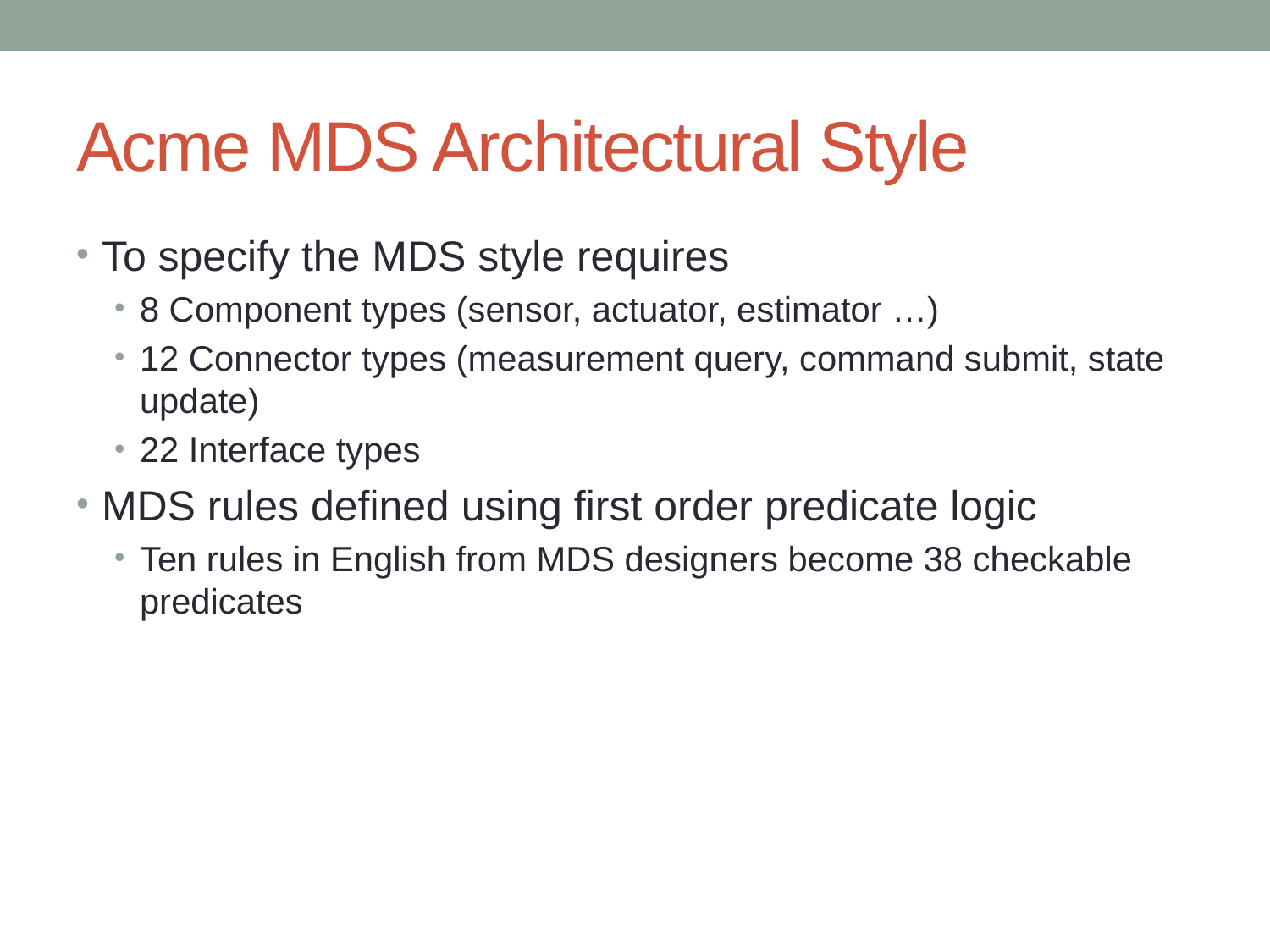

# Acme MDS Architectural Style
To specify the MDS style requires
8 Component types (sensor, actuator, estimator …)
12 Connector types (measurement query, command submit, state update)
22 Interface types
MDS rules defined using first order predicate logic
Ten rules in English from MDS designers become 38 checkable predicates